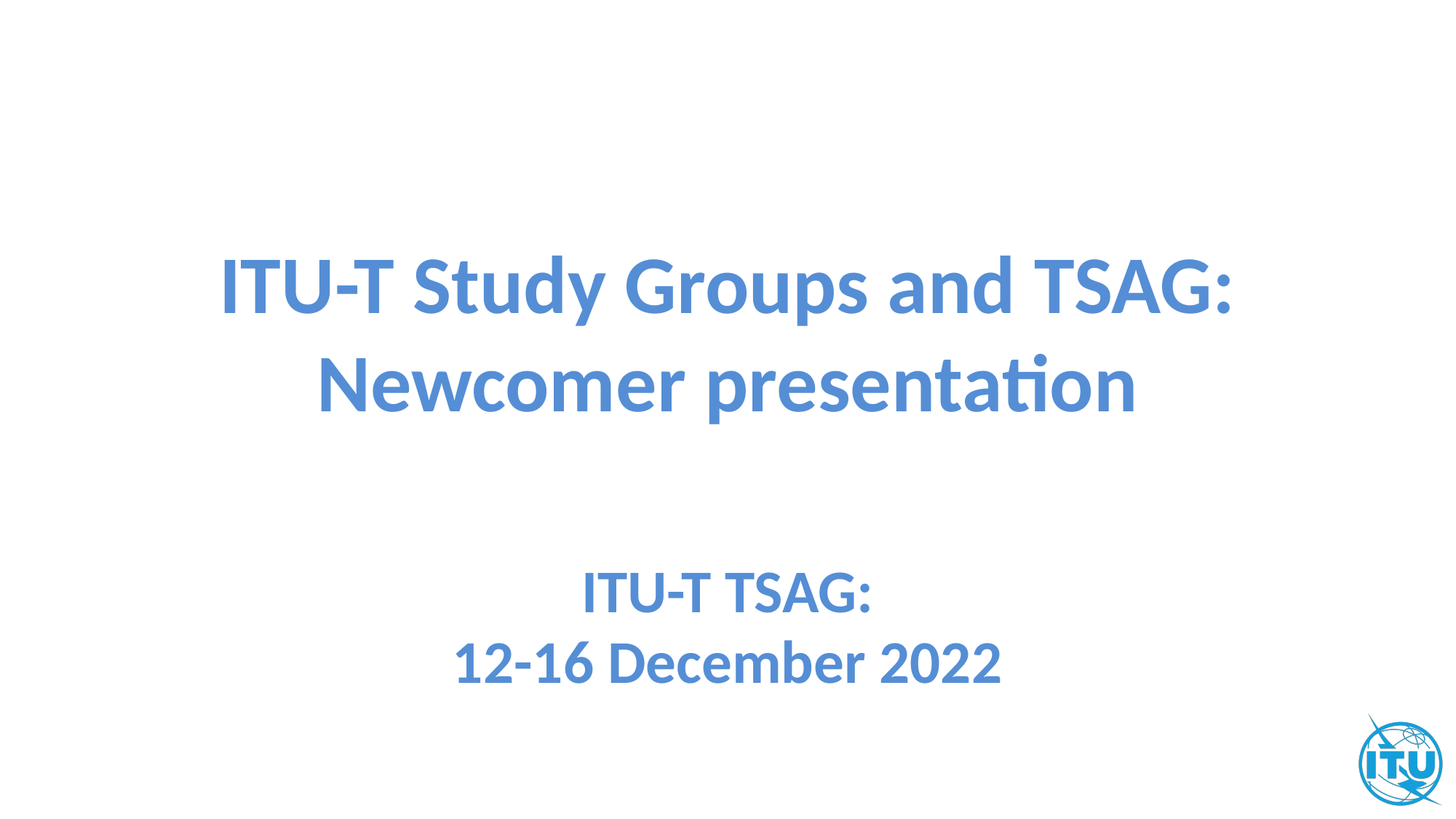

ITU-T Study Groups and TSAG:
Newcomer presentation
ITU-T TSAG:
12-16 December 2022